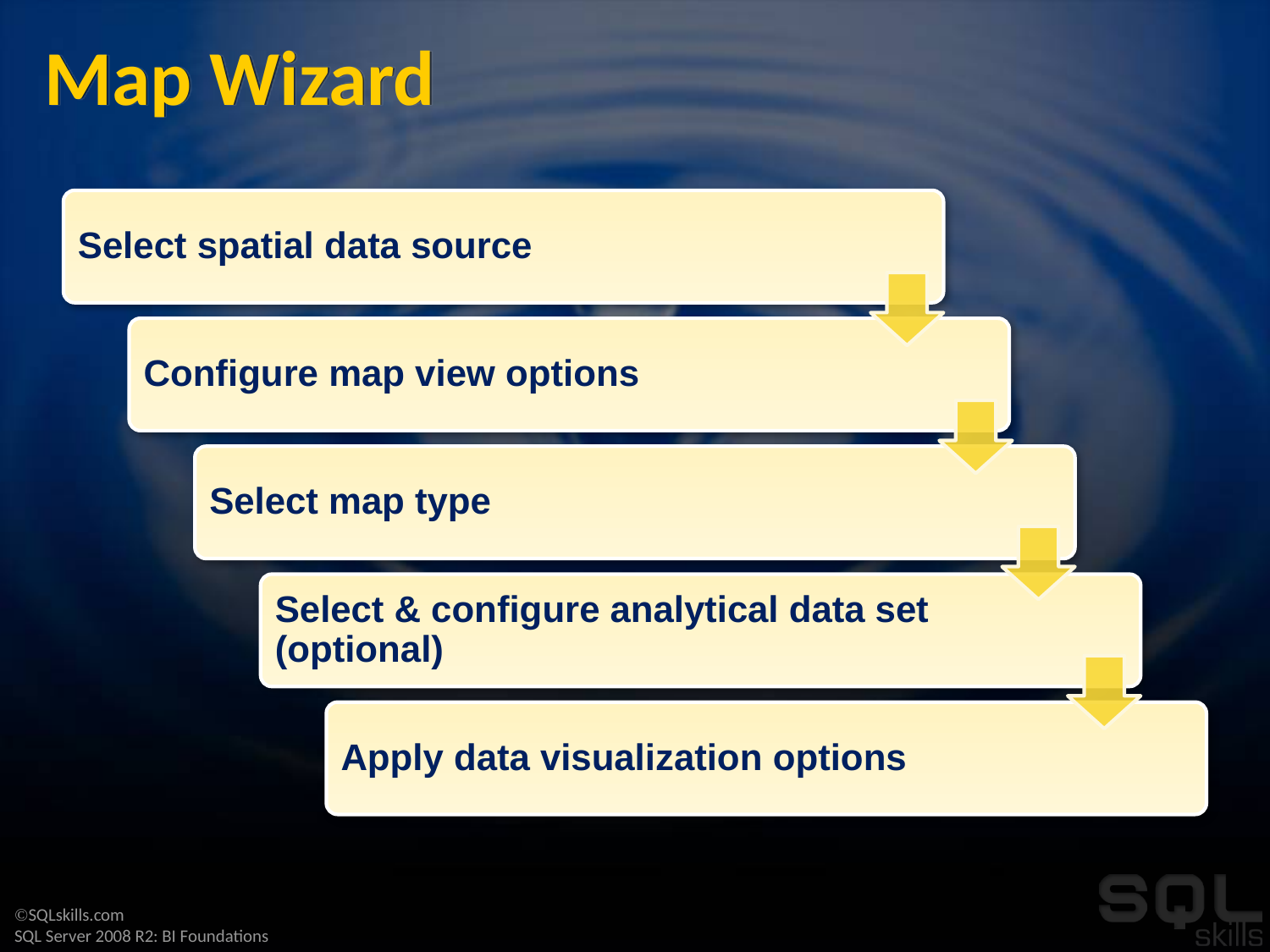

# Map Wizard
Select spatial data source

Configure map view options

Select map type

Select & configure analytical data set (optional)

Apply data visualization options